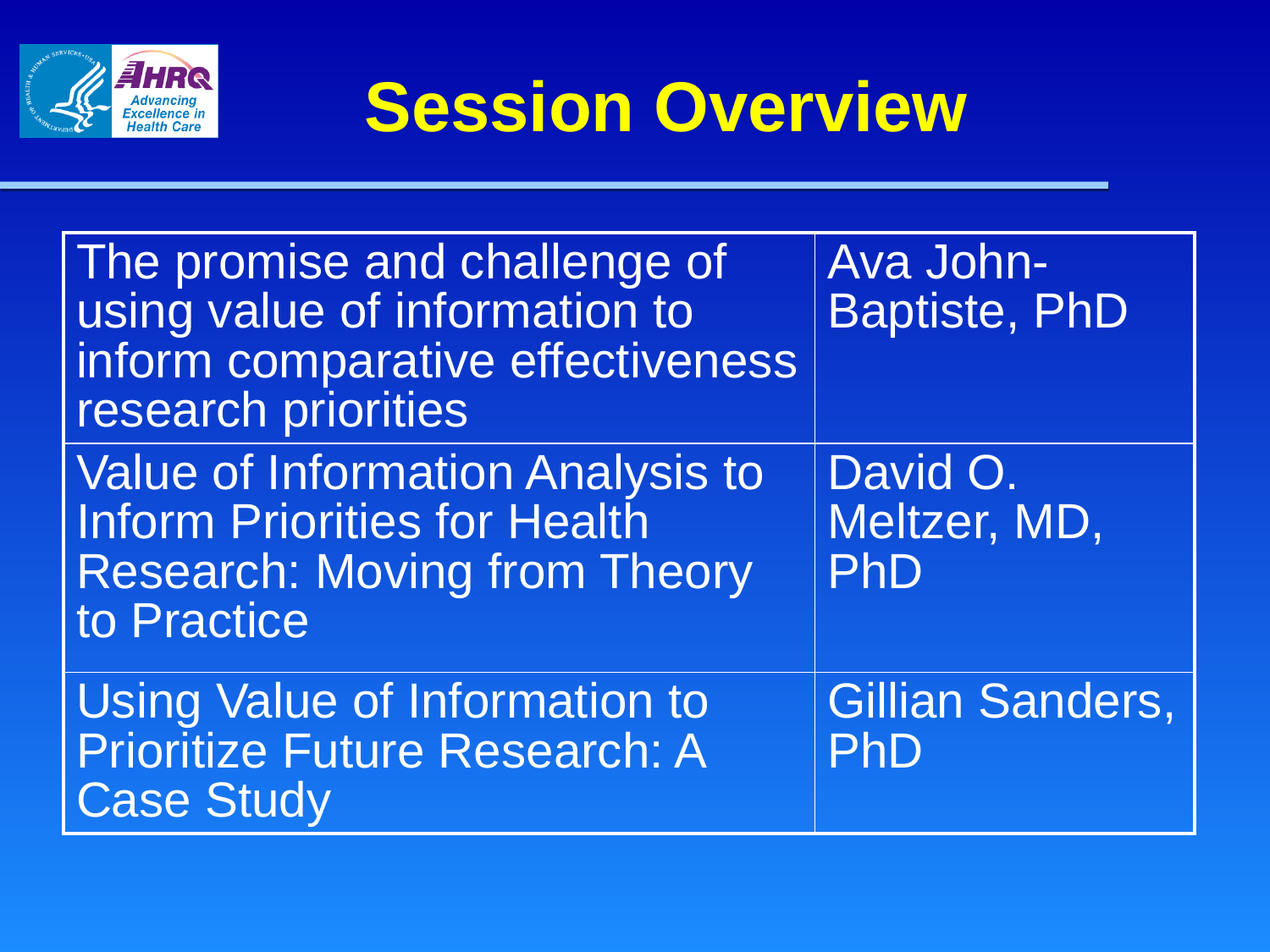

# Session Overview
| The promise and challenge of using value of information to inform comparative effectiveness research priorities | Ava John-Baptiste, PhD |
| --- | --- |
| Value of Information Analysis to Inform Priorities for Health Research: Moving from Theory to Practice | David O. Meltzer, MD, PhD |
| Using Value of Information to Prioritize Future Research: A Case Study | Gillian Sanders, PhD |